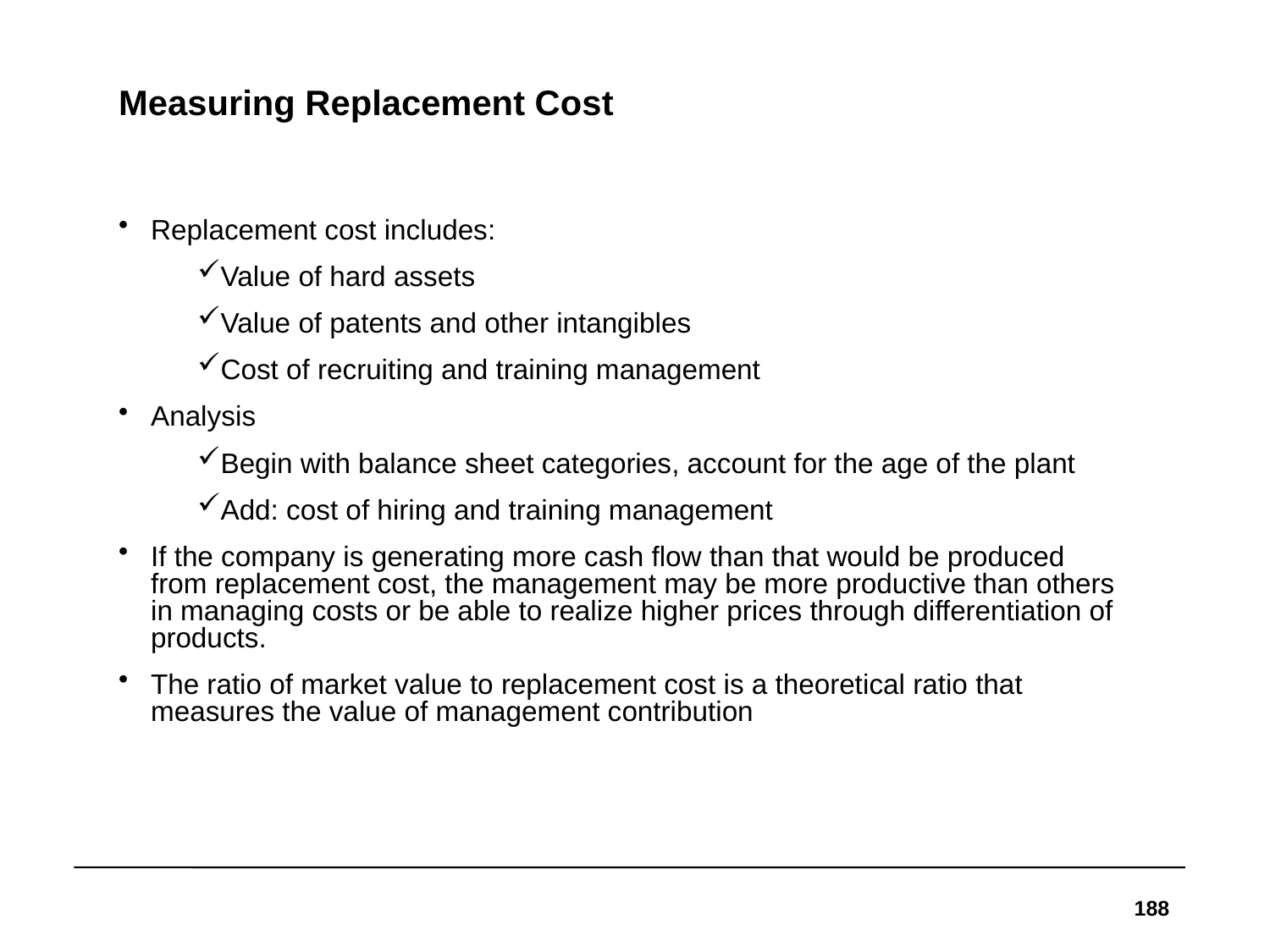

# Measuring Replacement Cost
Replacement cost includes:
Value of hard assets
Value of patents and other intangibles
Cost of recruiting and training management
Analysis
Begin with balance sheet categories, account for the age of the plant
Add: cost of hiring and training management
If the company is generating more cash flow than that would be produced from replacement cost, the management may be more productive than others in managing costs or be able to realize higher prices through differentiation of products.
The ratio of market value to replacement cost is a theoretical ratio that measures the value of management contribution